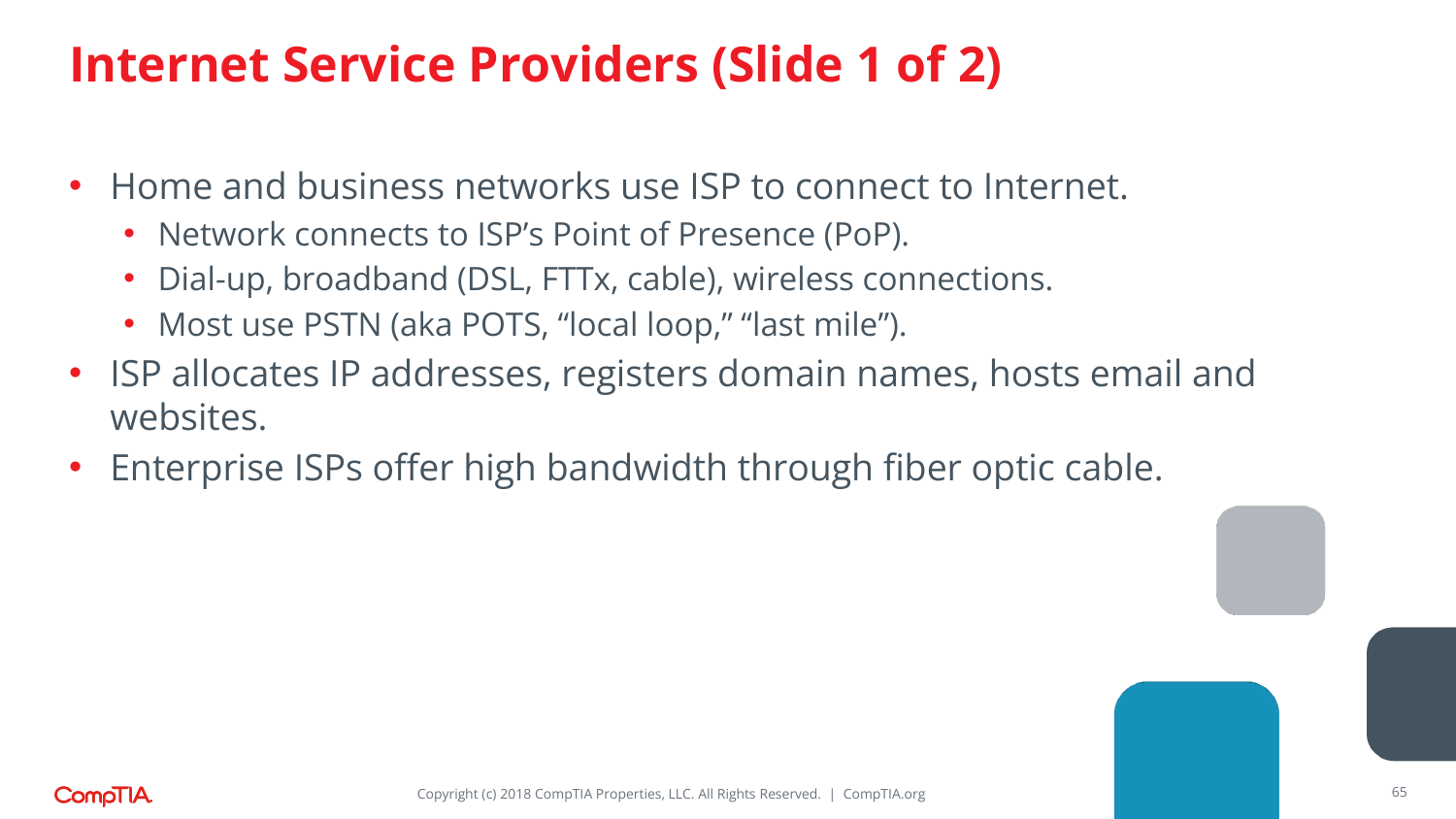

# Internet Service Providers (Slide 1 of 2)
Home and business networks use ISP to connect to Internet.
Network connects to ISP’s Point of Presence (PoP).
Dial-up, broadband (DSL, FTTx, cable), wireless connections.
Most use PSTN (aka POTS, “local loop,” “last mile”).
ISP allocates IP addresses, registers domain names, hosts email and websites.
Enterprise ISPs offer high bandwidth through fiber optic cable.
65